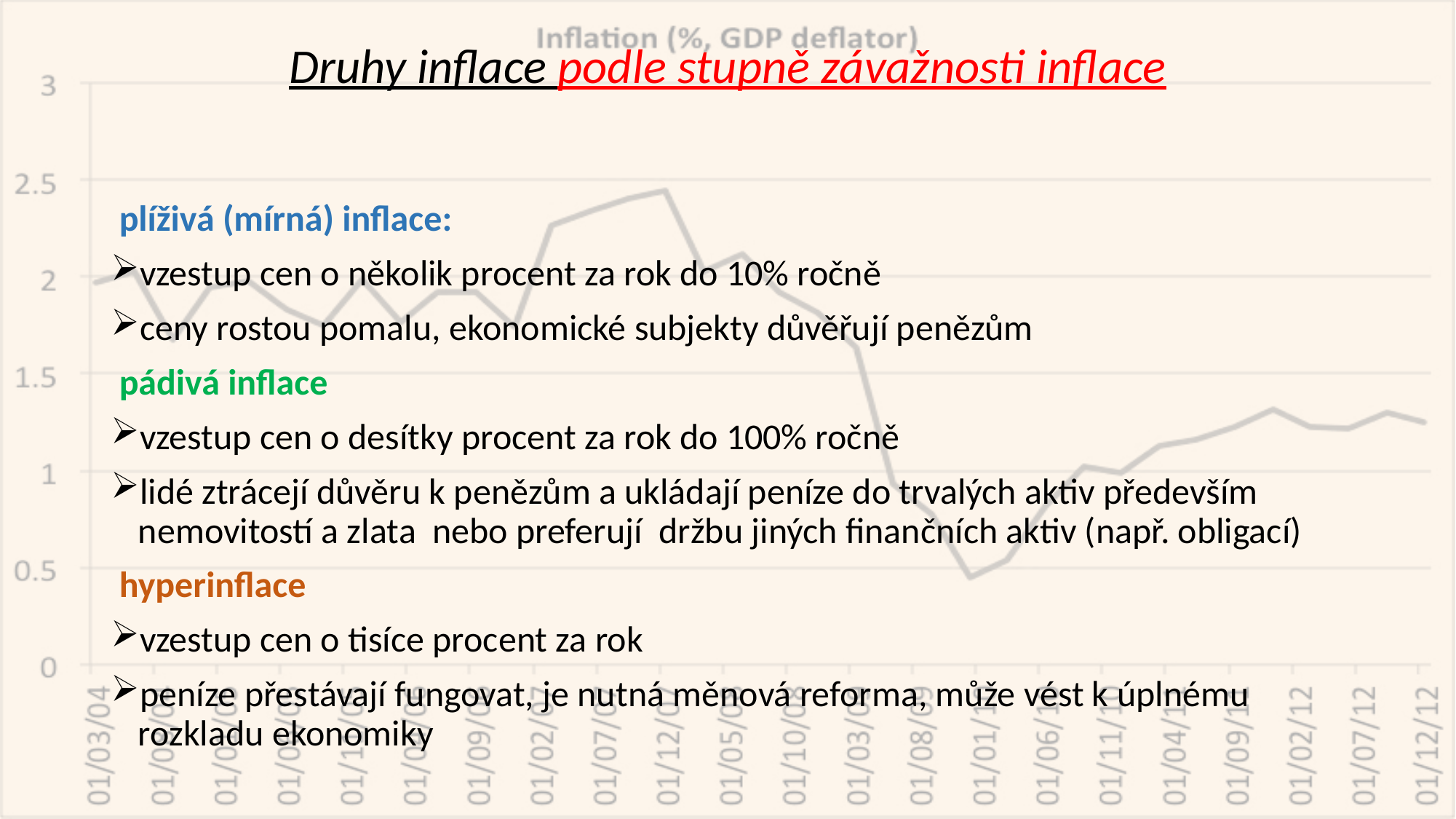

# Druhy inflace podle stupně závažnosti inflace

 plíživá (mírná) inflace:
vzestup cen o několik procent za rok do 10% ročně
ceny rostou pomalu, ekonomické subjekty důvěřují penězům
 pádivá inflace
vzestup cen o desítky procent za rok do 100% ročně
lidé ztrácejí důvěru k penězům a ukládají peníze do trvalých aktiv především    nemovitostí a zlata  nebo preferují  držbu jiných finančních aktiv (např. obligací)
 hyperinflace
vzestup cen o tisíce procent za rok
peníze přestávají fungovat, je nutná měnová reforma, může vést k úplnému rozkladu ekonomiky